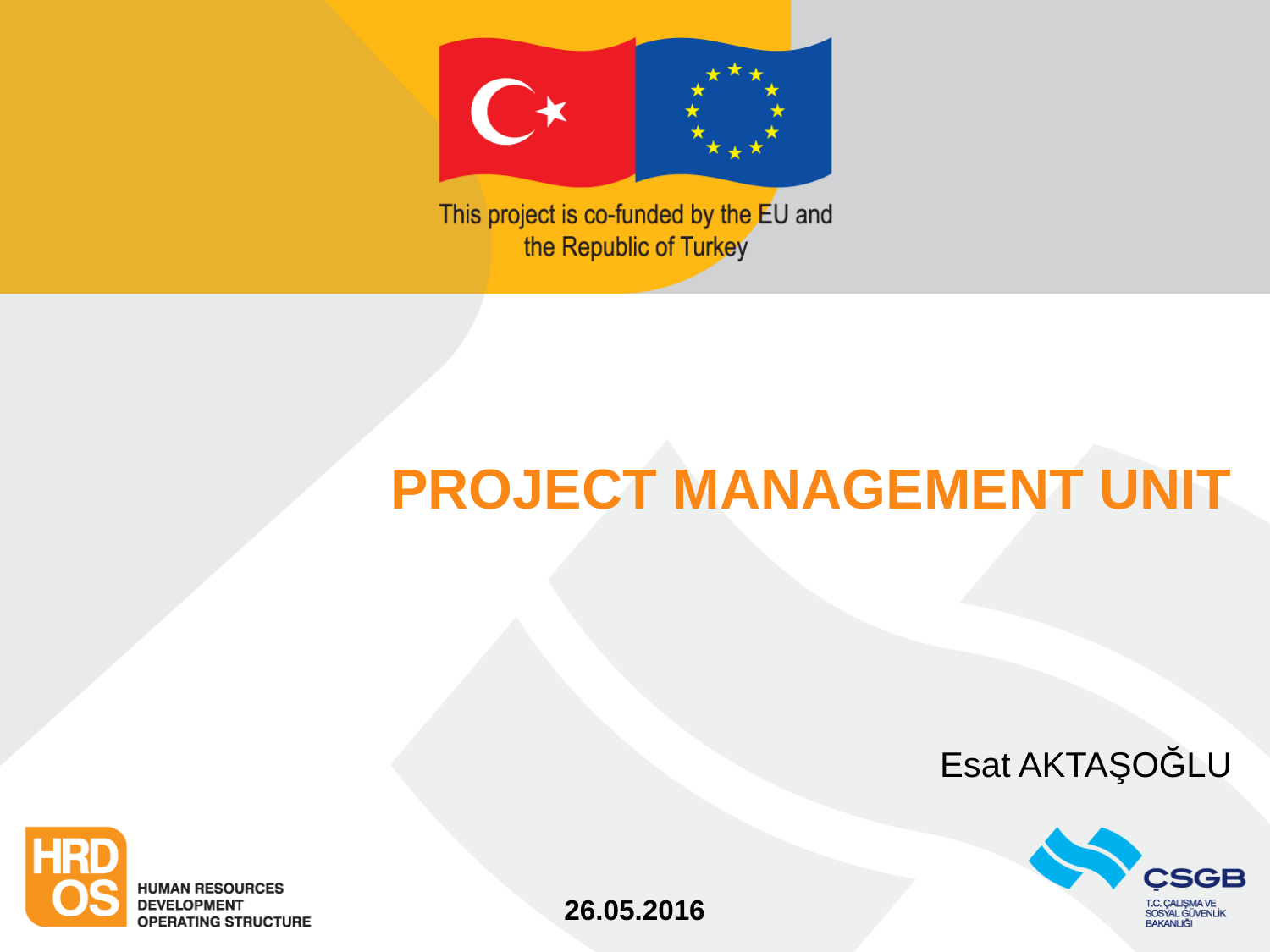

# PROJECT MANAGEMENT UNIT
Esat AKTAŞOĞLU
26.05.2016